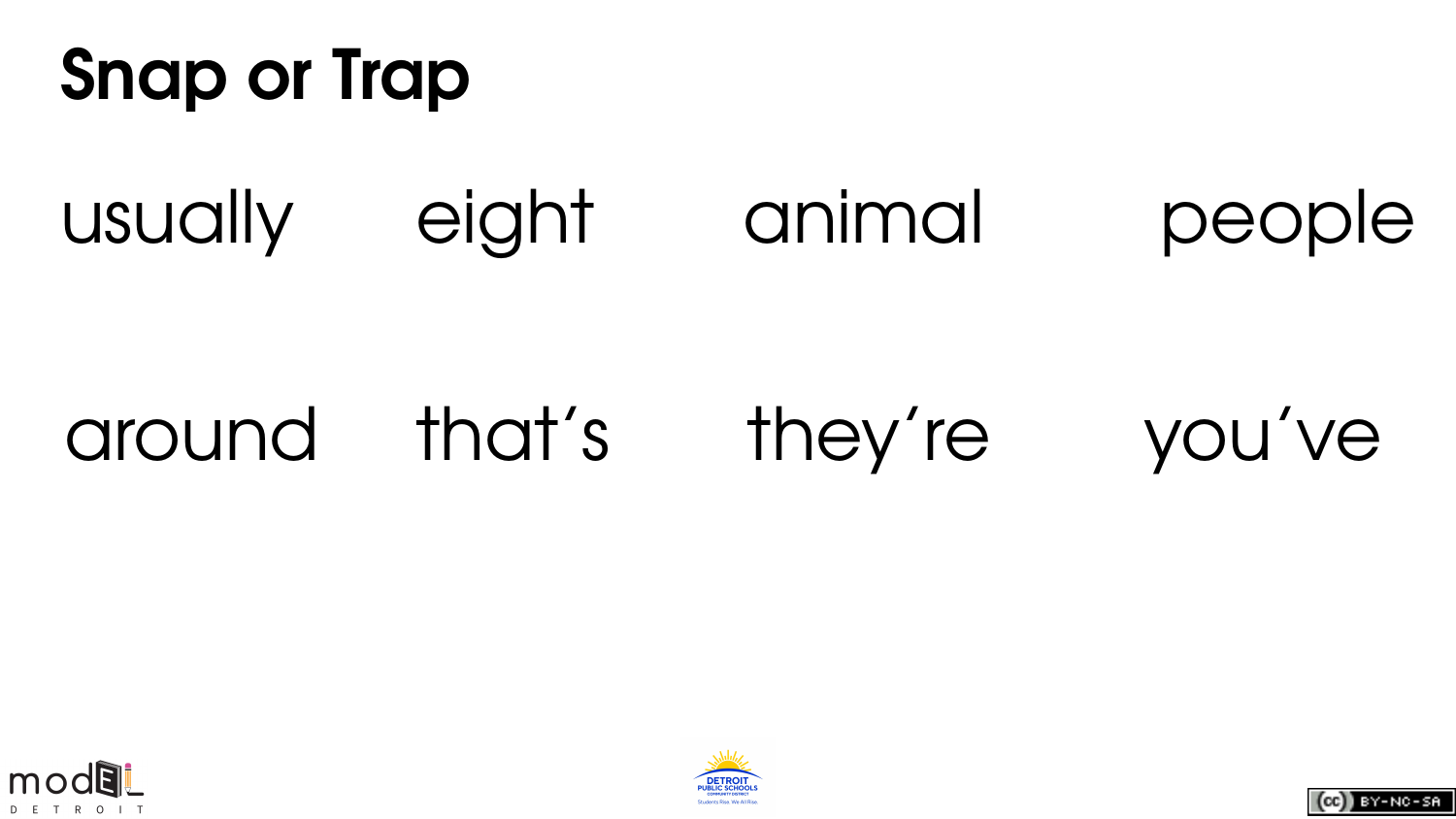

# Snap or Trap
usually      eight	     animal	    people

around	   that’s	     they’re  	   you’ve